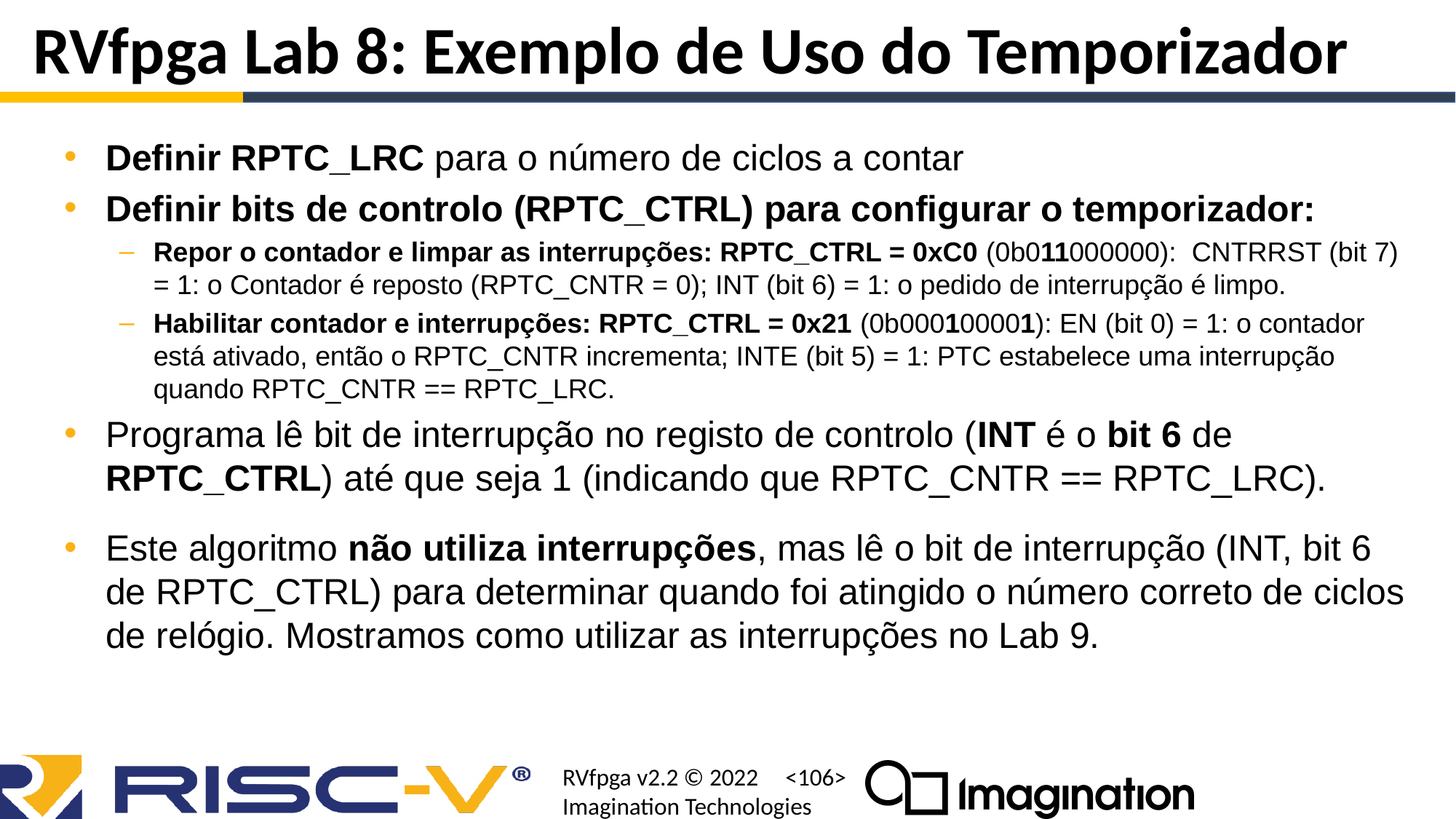

# RVfpga Lab 8: Exemplo de Uso do Temporizador
Definir RPTC_LRC para o número de ciclos a contar
Definir bits de controlo (RPTC_CTRL) para configurar o temporizador:
Repor o contador e limpar as interrupções: RPTC_CTRL = 0xC0 (0b011000000):  CNTRRST (bit 7) = 1: o Contador é reposto (RPTC_CNTR = 0); INT (bit 6) = 1: o pedido de interrupção é limpo.
Habilitar contador e interrupções: RPTC_CTRL = 0x21 (0b000100001): EN (bit 0) = 1: o contador está ativado, então o RPTC_CNTR incrementa; INTE (bit 5) = 1: PTC estabelece uma interrupção quando RPTC_CNTR == RPTC_LRC.
Programa lê bit de interrupção no registo de controlo (INT é o bit 6 de RPTC_CTRL) até que seja 1 (indicando que RPTC_CNTR == RPTC_LRC).

Este algoritmo não utiliza interrupções, mas lê o bit de interrupção (INT, bit 6 de RPTC_CTRL) para determinar quando foi atingido o número correto de ciclos de relógio. Mostramos como utilizar as interrupções no Lab 9.